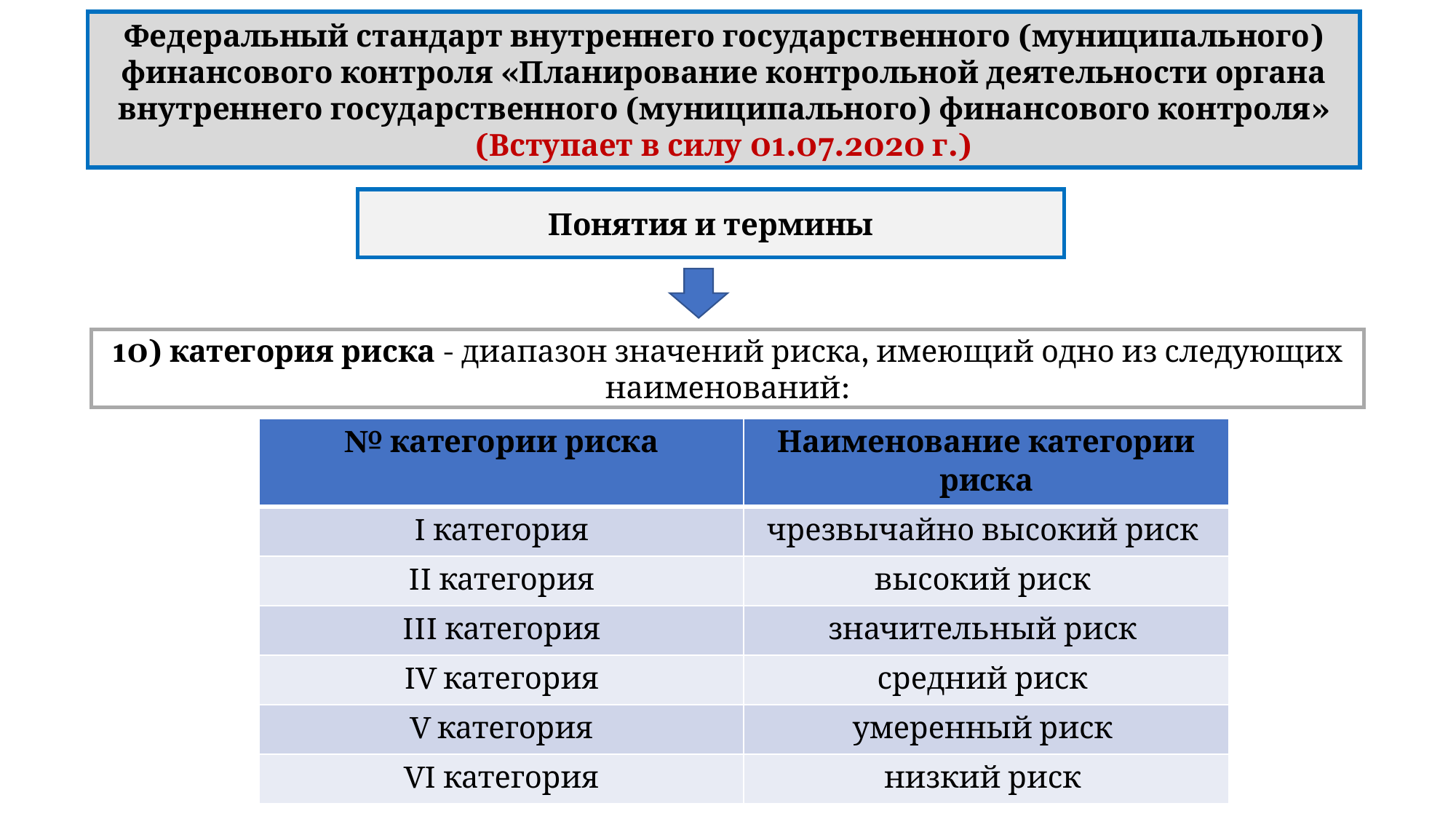

Федеральный стандарт внутреннего государственного (муниципального) финансового контроля «Планирование контрольной деятельности органа внутреннего государственного (муниципального) финансового контроля» (Вступает в силу 01.07.2020 г.)
Понятия и термины

10) категория риска - диапазон значений риска, имеющий одно из следующих наименований:
| № категории риска | Наименование категории риска |
| --- | --- |
| I категория | чрезвычайно высокий риск |
| II категория | высокий риск |
| III категория | значительный риск |
| IV категория | средний риск |
| V категория | умеренный риск |
| VI категория | низкий риск |